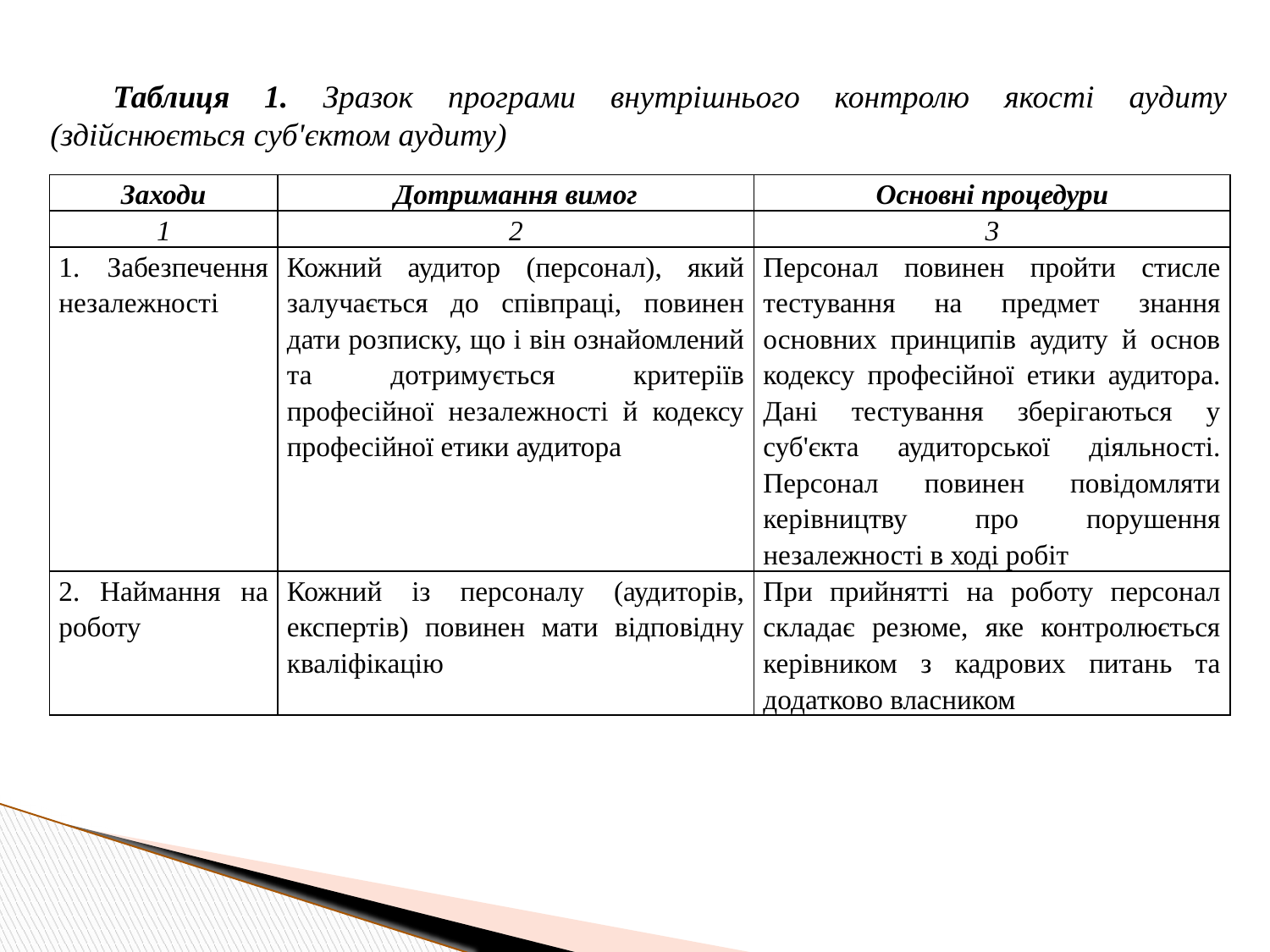

Таблиця 1. Зразок програми внутрішнього контролю якості аудиту (здійснюється суб'єктом аудиту)
| Заходи | Дотримання вимог | Основні процедури |
| --- | --- | --- |
| 1 | 2 | 3 |
| 1. Забезпечення незалежності | Кожний аудитор (персонал), який залучається до співпраці, повинен дати розписку, що і він ознайомлений та дотримується критеріїв професійної незалежності й кодексу професійної етики аудитора | Персонал повинен пройти стисле тестування на предмет знання основних принципів аудиту й основ кодексу професійної етики аудитора. Дані тестування зберігаються у суб'єкта аудиторської діяльності. Персонал повинен повідомляти керівництву про порушення незалежності в ході робіт |
| 2. Наймання на роботу | Кожний із персоналу (аудиторів, експертів) повинен мати відповідну кваліфікацію | При прийнятті на роботу персонал складає резюме, яке контролюється керівником з кадрових питань та додатково власником |